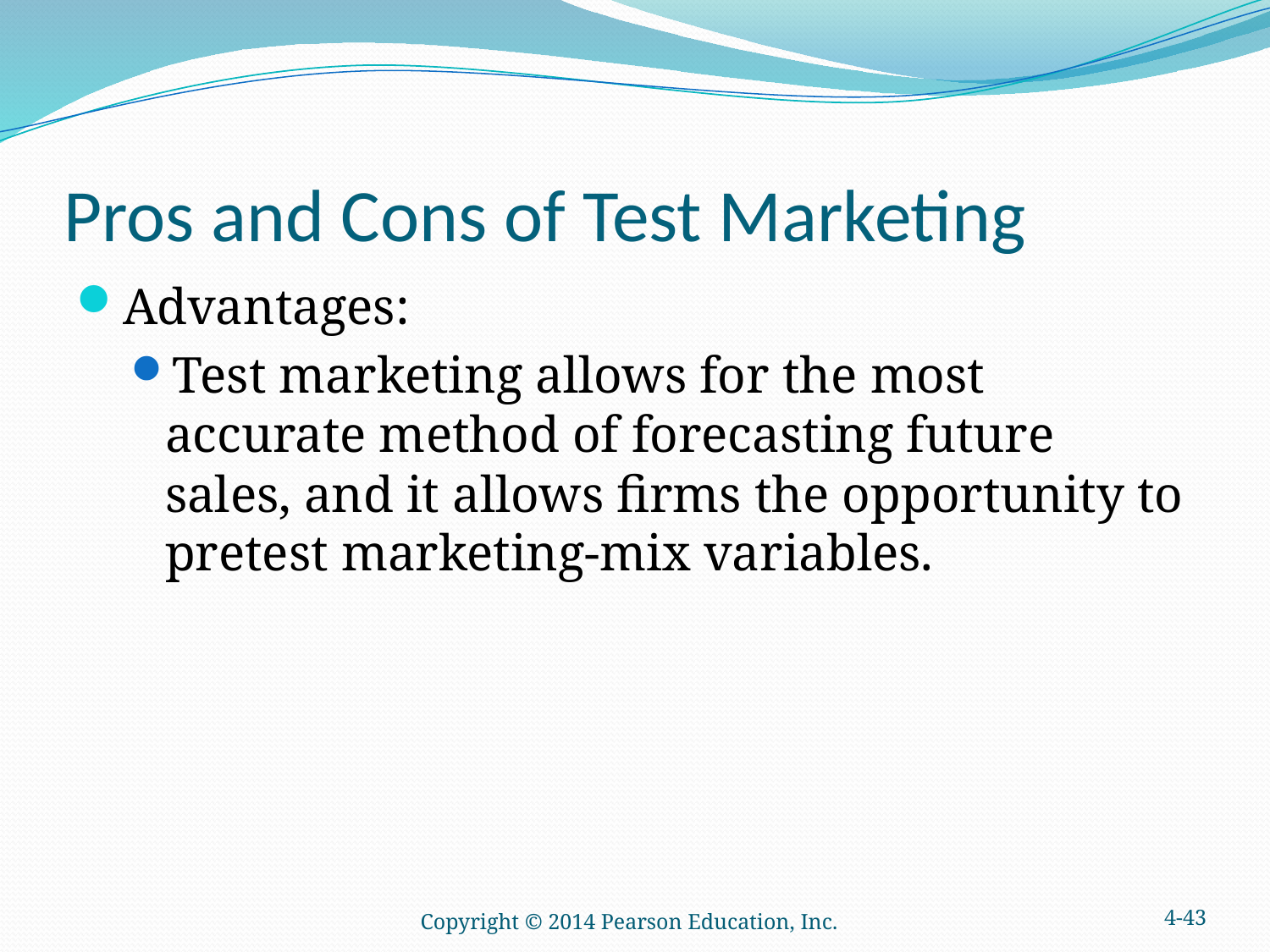

# Pros and Cons of Test Marketing
Advantages:
Test marketing allows for the most accurate method of forecasting future sales, and it allows firms the opportunity to pretest marketing-mix variables.
4-43

Copyright © 2014 Pearson Education, Inc.